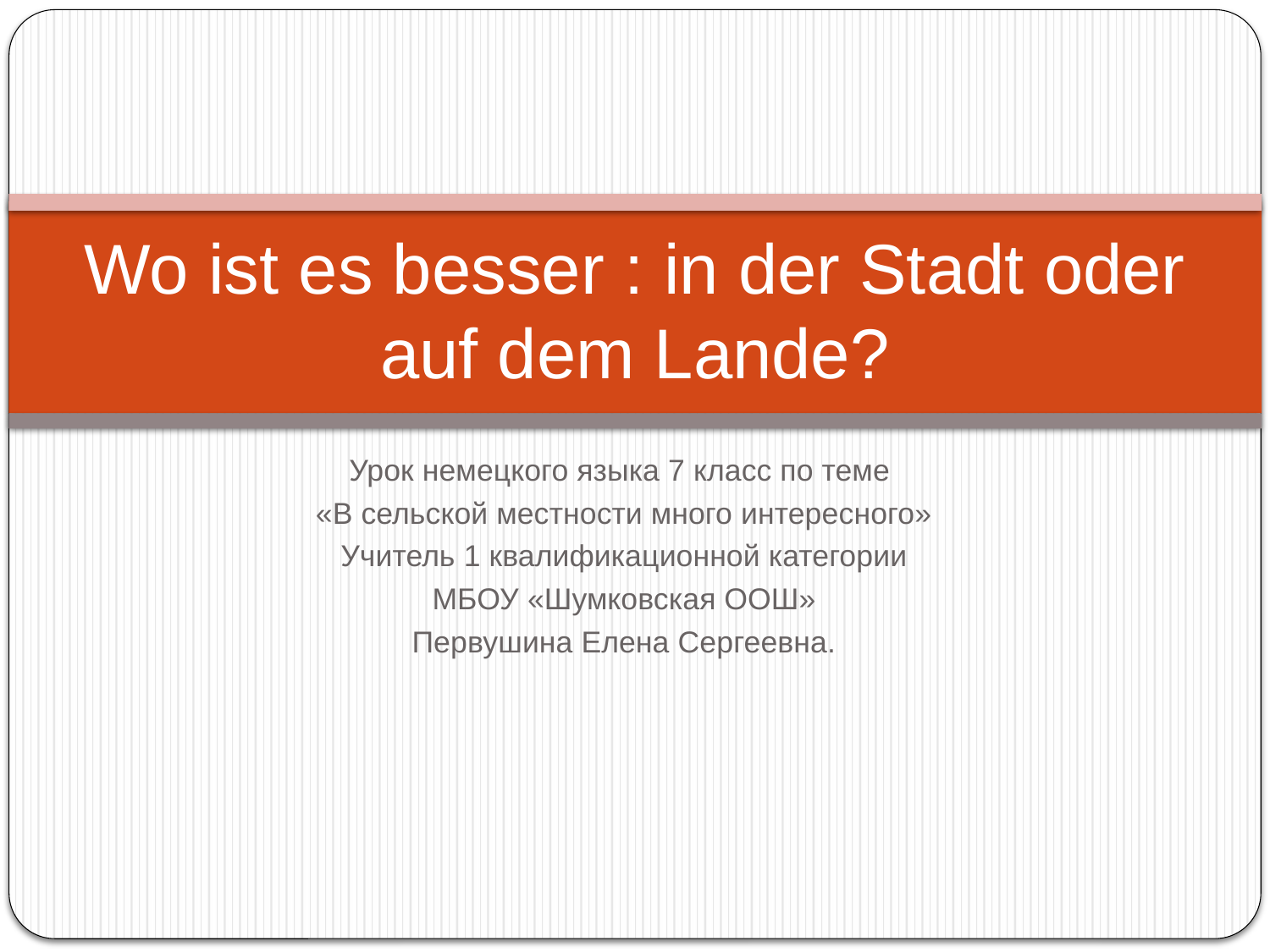

# Wo ist es besser : in der Stadt oder auf dem Lande?
Урок немецкого языка 7 класс по теме
«В сельской местности много интересного»
Учитель 1 квалификационной категории
МБОУ «Шумковская ООШ»
Первушина Елена Сергеевна.